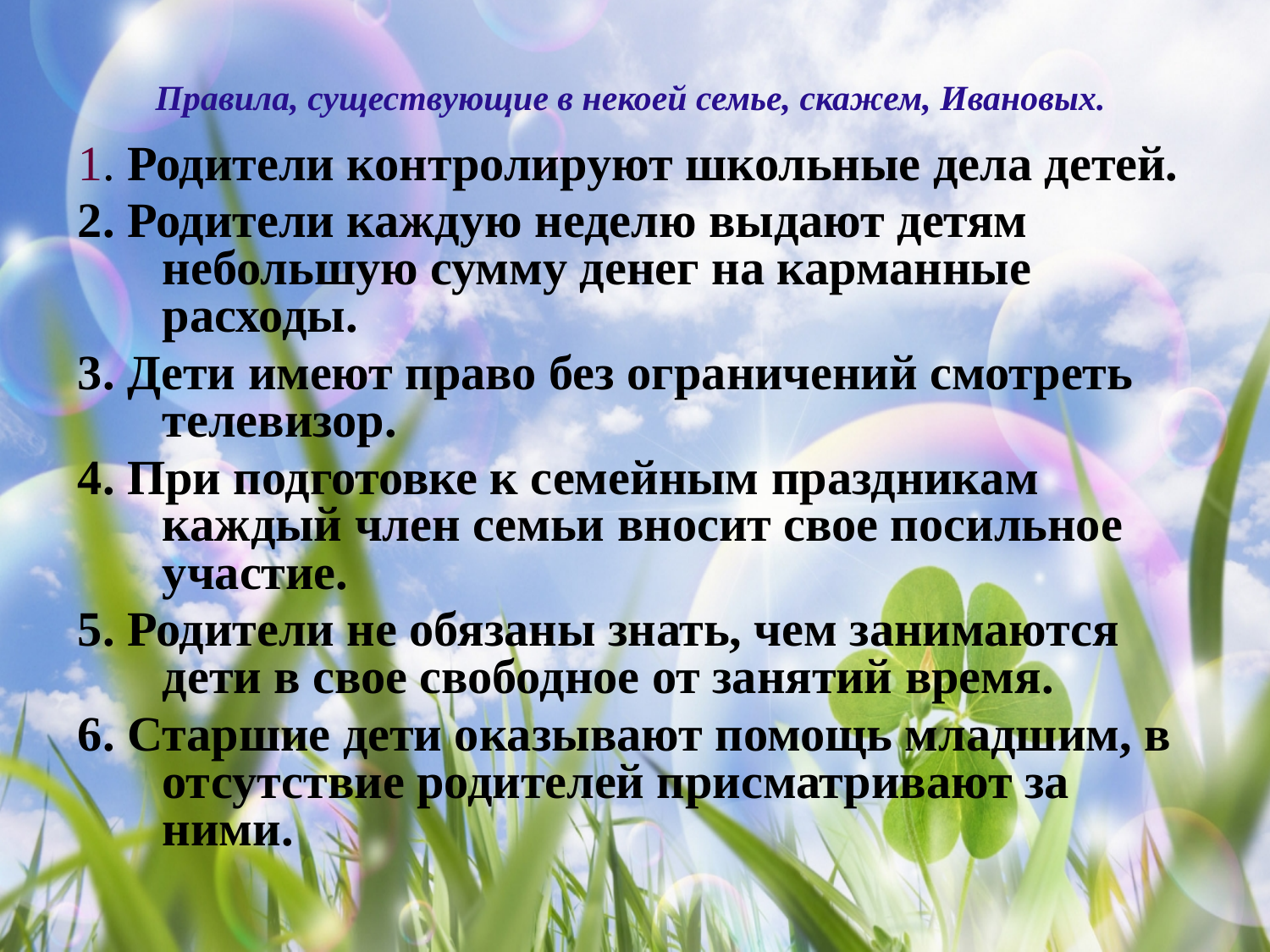

# Правила, существующие в некоей семье, скажем, Ивановых.
1. Родители контролируют школьные дела детей.
2. Родители каждую неделю выдают детям небольшую сумму денег на карманные расходы.
3. Дети имеют право без ограничений смотреть телевизор.
4. При подготовке к семейным праздникам каждый член семьи вносит свое посильное участие.
5. Родители не обязаны знать, чем занимаются дети в свое свободное от занятий время.
6. Старшие дети оказывают помощь младшим, в отсутствие родителей присматривают за ними.